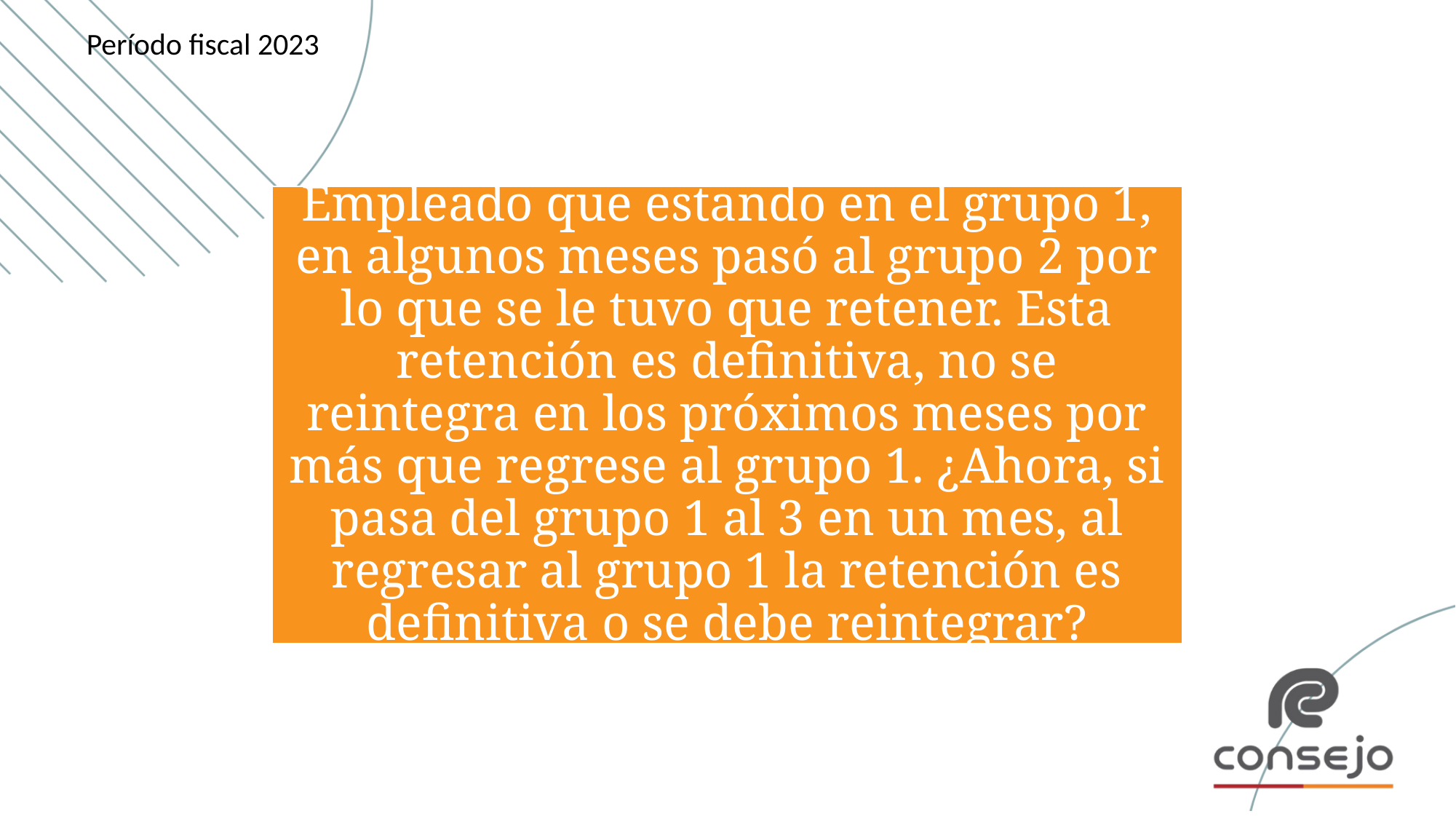

Período fiscal 2023
Empleado que estando en el grupo 1, en algunos meses pasó al grupo 2 por lo que se le tuvo que retener. Esta retención es definitiva, no se reintegra en los próximos meses por más que regrese al grupo 1. ¿Ahora, si pasa del grupo 1 al 3 en un mes, al regresar al grupo 1 la retención es definitiva o se debe reintegrar?